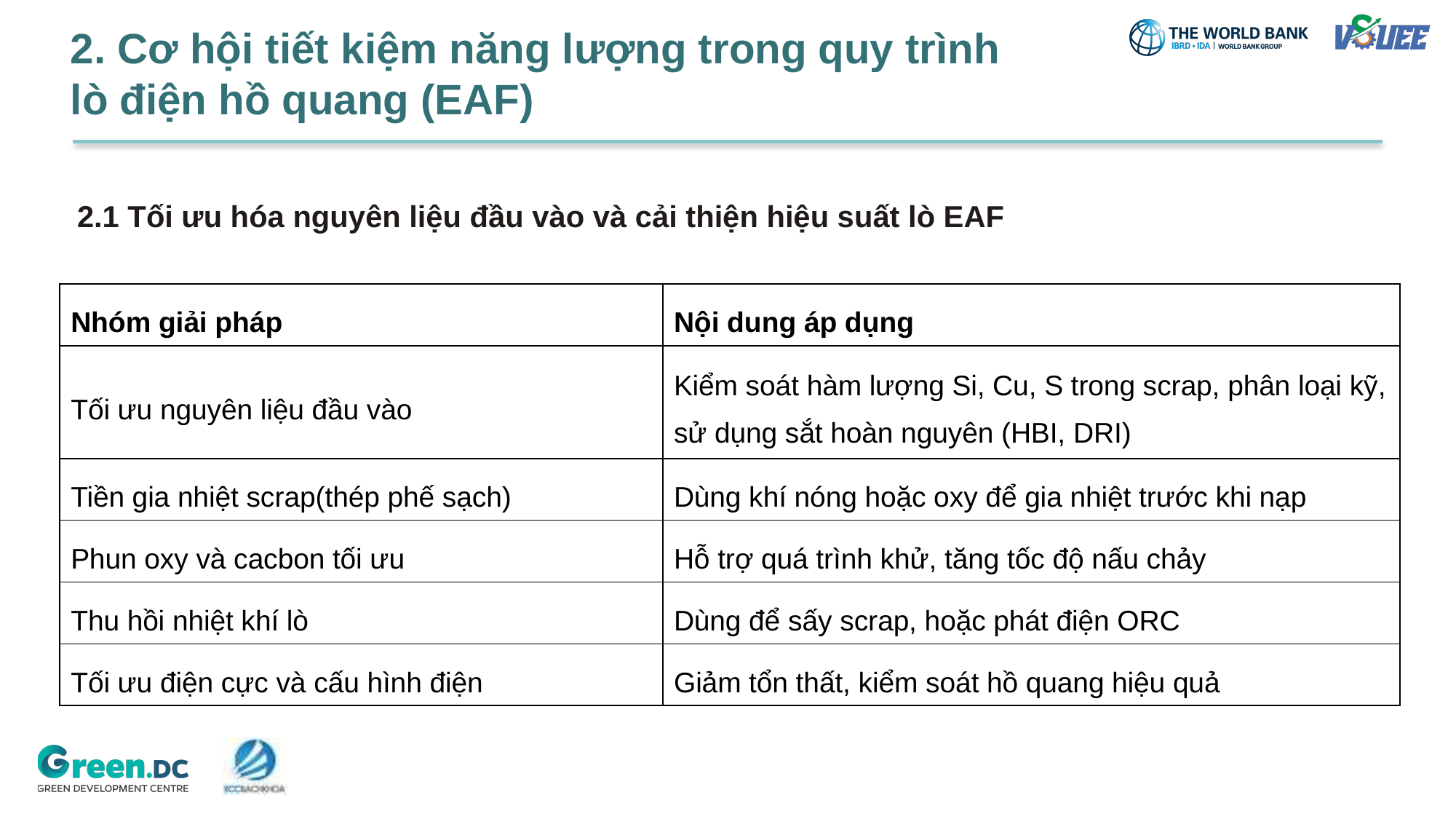

2. Cơ hội tiết kiệm năng lượng trong quy trình
lò điện hồ quang (EAF)
2.1 Tối ưu hóa nguyên liệu đầu vào và cải thiện hiệu suất lò EAF
| Nhóm giải pháp | Nội dung áp dụng |
| --- | --- |
| Tối ưu nguyên liệu đầu vào | Kiểm soát hàm lượng Si, Cu, S trong scrap, phân loại kỹ, sử dụng sắt hoàn nguyên (HBI, DRI) |
| Tiền gia nhiệt scrap(thép phế sạch) | Dùng khí nóng hoặc oxy để gia nhiệt trước khi nạp |
| Phun oxy và cacbon tối ưu | Hỗ trợ quá trình khử, tăng tốc độ nấu chảy |
| Thu hồi nhiệt khí lò | Dùng để sấy scrap, hoặc phát điện ORC |
| Tối ưu điện cực và cấu hình điện | Giảm tổn thất, kiểm soát hồ quang hiệu quả |